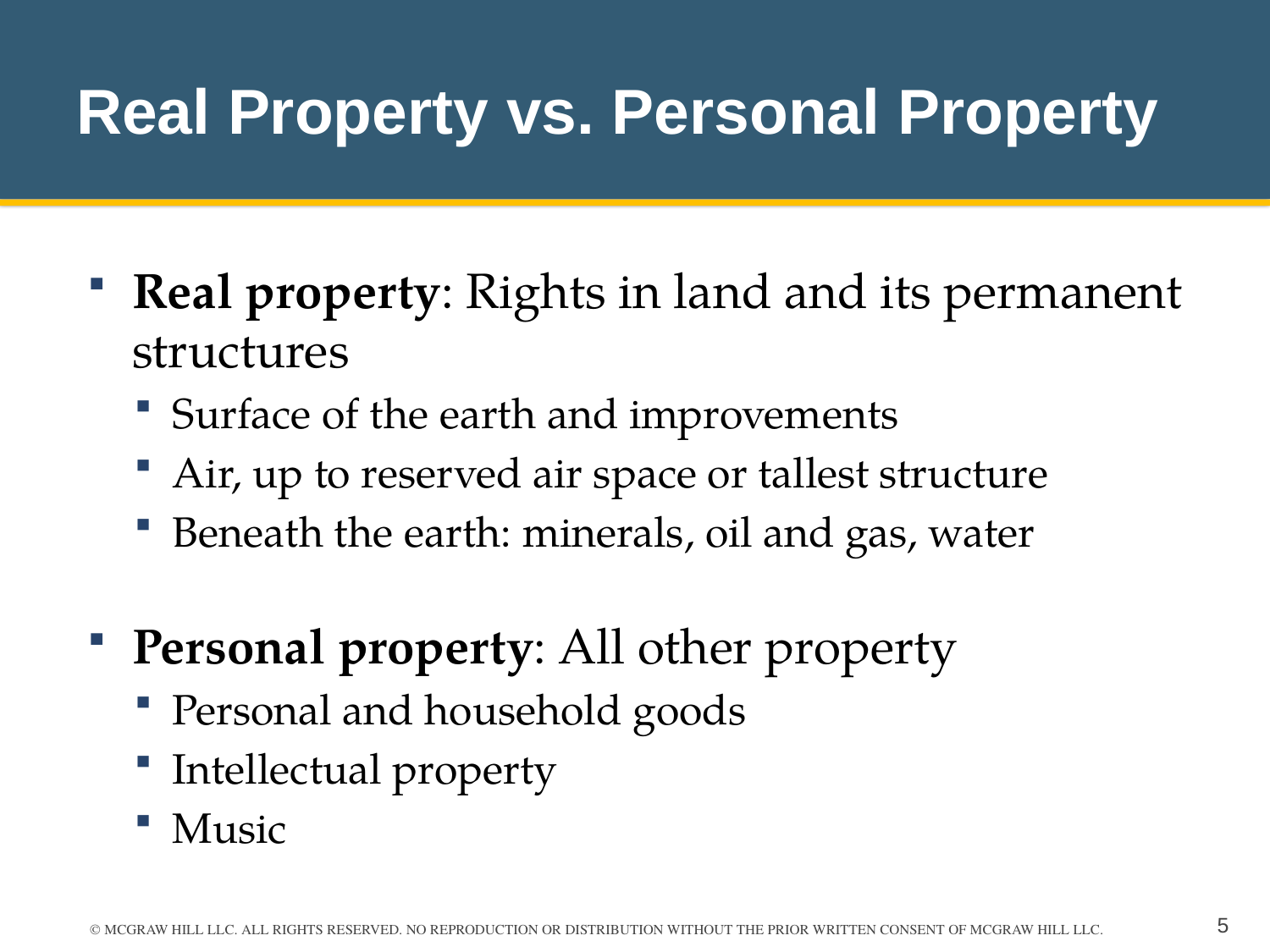

# Real Property vs. Personal Property
Real property: Rights in land and its permanent structures
Surface of the earth and improvements
Air, up to reserved air space or tallest structure
Beneath the earth: minerals, oil and gas, water

Personal property: All other property
Personal and household goods
Intellectual property
Music

© MCGRAW HILL LLC. ALL RIGHTS RESERVED. NO REPRODUCTION OR DISTRIBUTION WITHOUT THE PRIOR WRITTEN CONSENT OF MCGRAW HILL LLC.
5